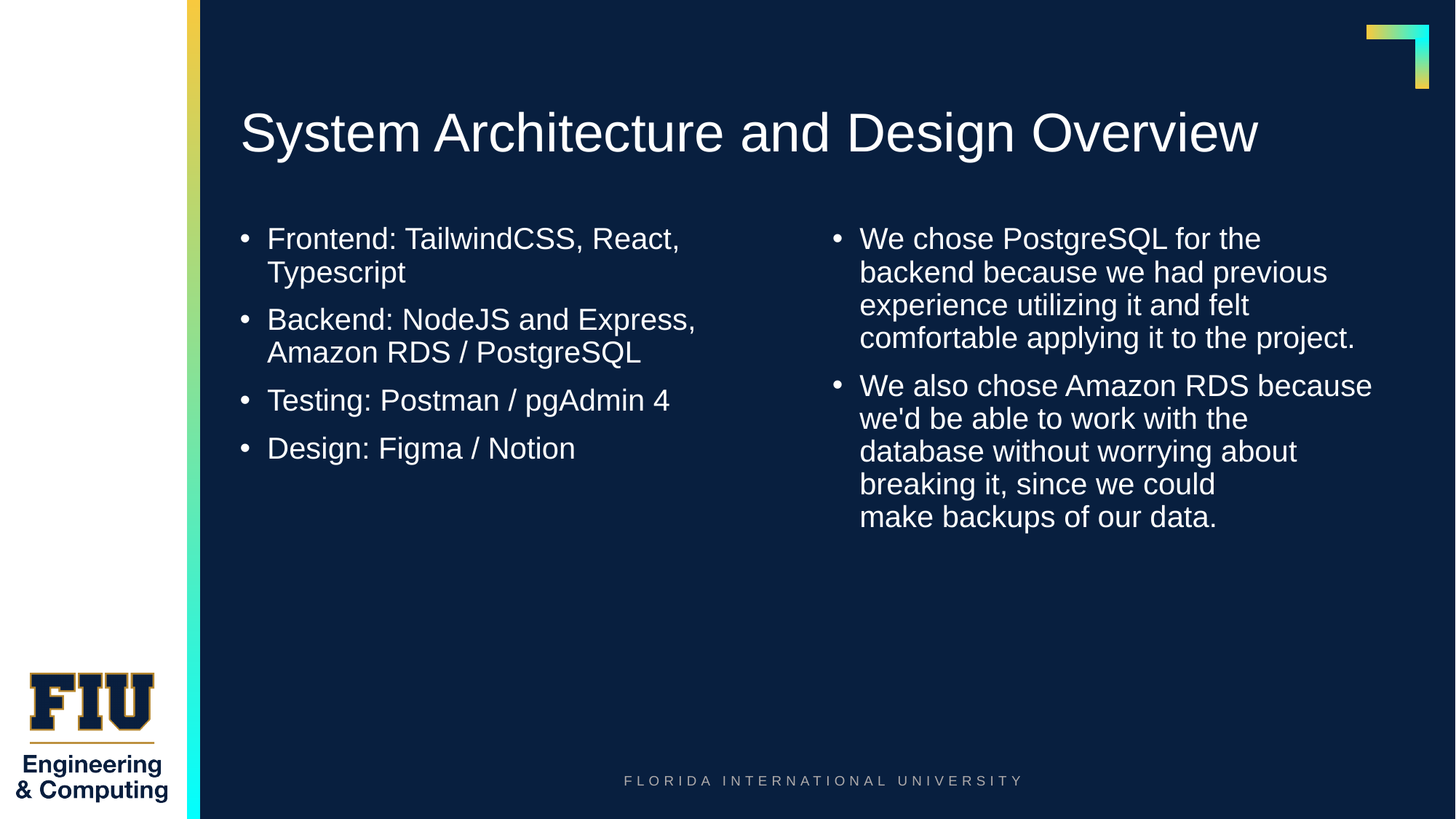

# System Architecture and Design Overview
Frontend: TailwindCSS, React, Typescript
Backend: NodeJS and Express, Amazon RDS / PostgreSQL
Testing: Postman / pgAdmin 4
Design: Figma / Notion
We chose PostgreSQL for the backend because we had previous experience utilizing it and felt comfortable applying it to the project.
We also chose Amazon RDS because we'd be able to work with the database without worrying about breaking it, since we could make backups of our data.